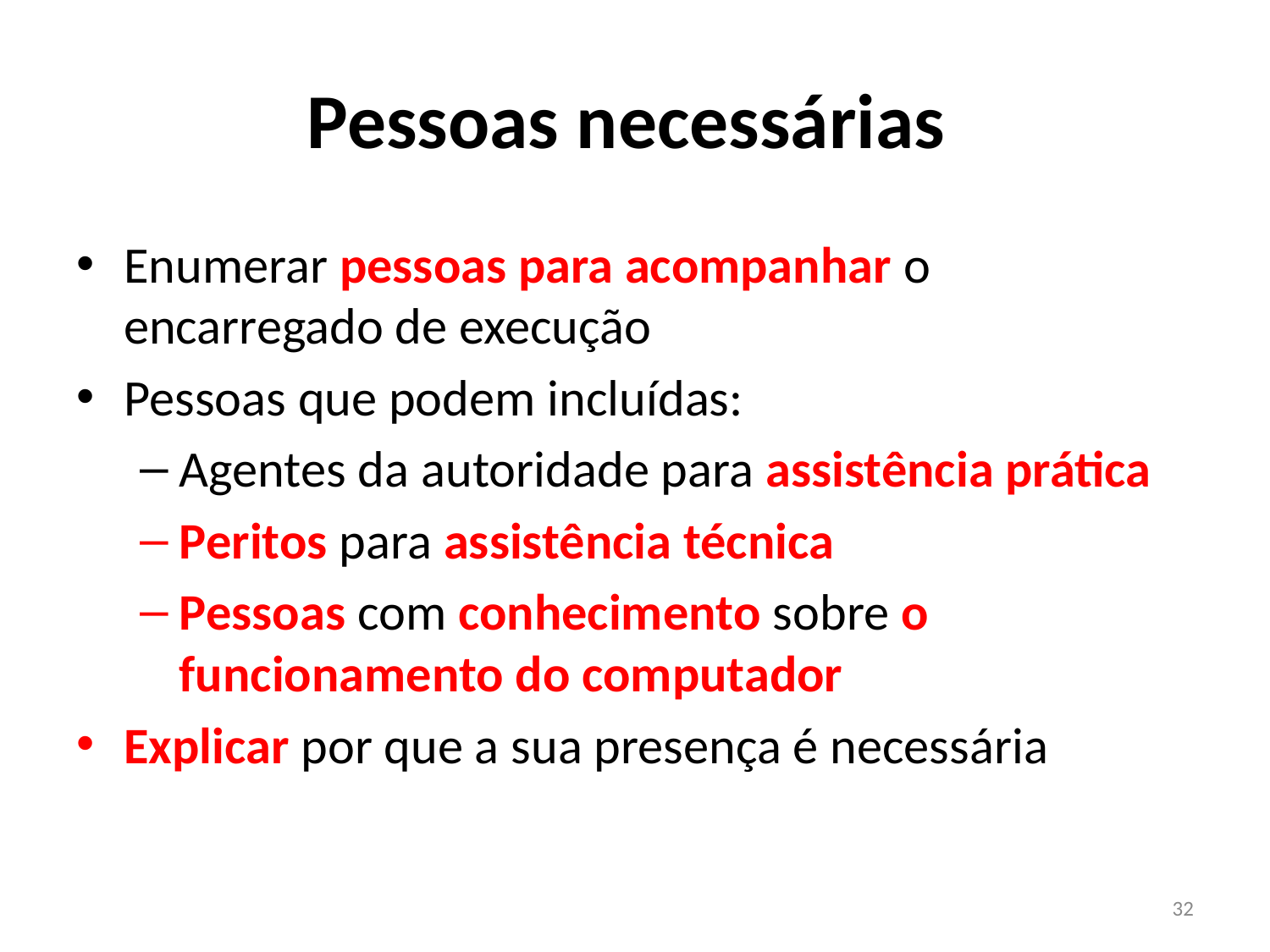

# Pessoas necessárias
Enumerar pessoas para acompanhar o encarregado de execução
Pessoas que podem incluídas:
Agentes da autoridade para assistência prática
Peritos para assistência técnica
Pessoas com conhecimento sobre o funcionamento do computador
Explicar por que a sua presença é necessária
32